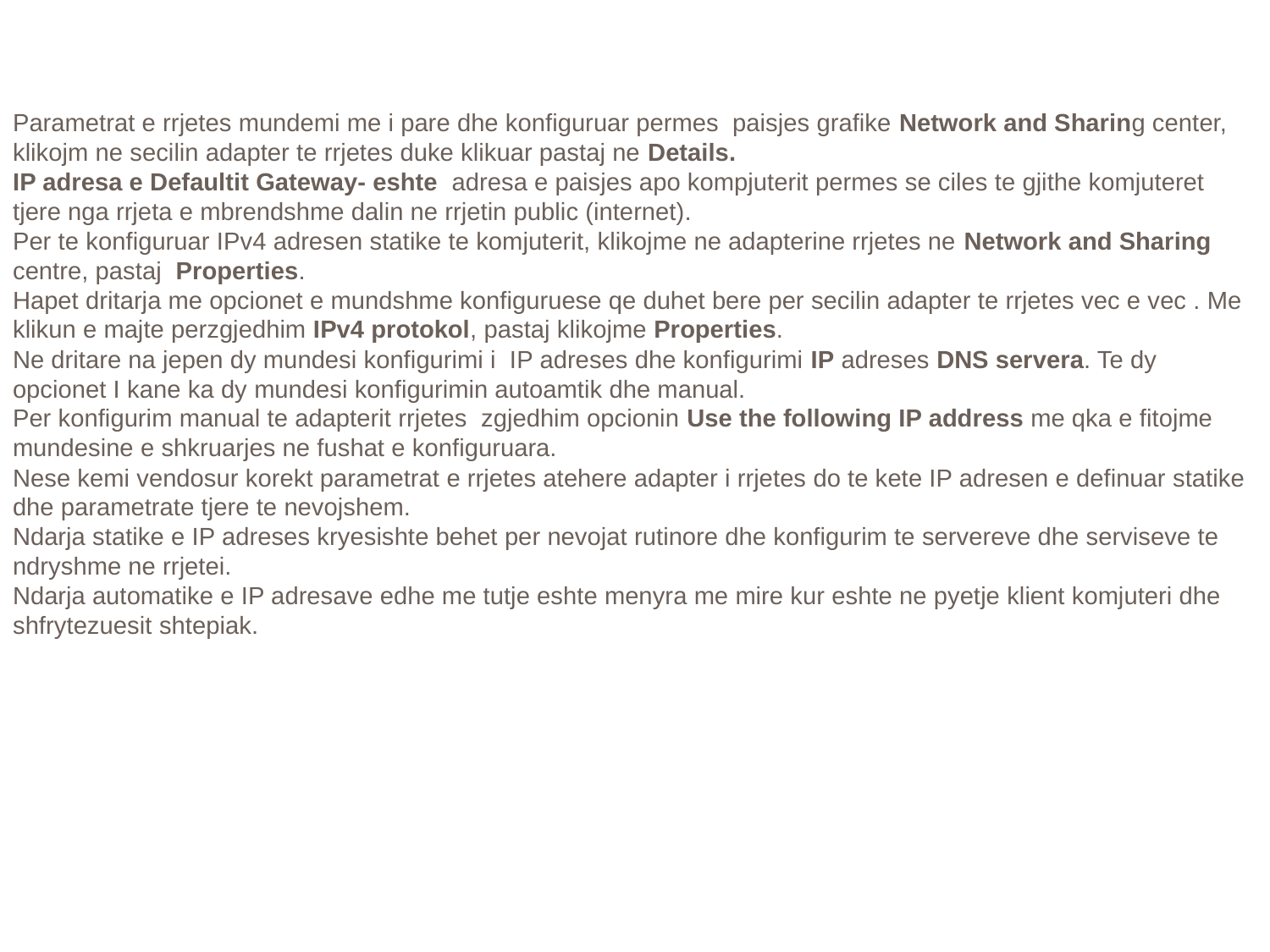

Parametrat e rrjetes mundemi me i pare dhe konfiguruar permes  paisjes grafike Network and Sharing center, klikojm ne secilin adapter te rrjetes duke klikuar pastaj ne Details.
IP adresa e Defaultit Gateway- eshte  adresa e paisjes apo kompjuterit permes se ciles te gjithe komjuteret tjere nga rrjeta e mbrendshme dalin ne rrjetin public (internet).
Per te konfiguruar IPv4 adresen statike te komjuterit, klikojme ne adapterine rrjetes ne Network and Sharing centre, pastaj  Properties.
Hapet dritarja me opcionet e mundshme konfiguruese qe duhet bere per secilin adapter te rrjetes vec e vec . Me klikun e majte perzgjedhim IPv4 protokol, pastaj klikojme Properties.
Ne dritare na jepen dy mundesi konfigurimi i  IP adreses dhe konfigurimi IP adreses DNS servera. Te dy opcionet I kane ka dy mundesi konfigurimin autoamtik dhe manual.
Per konfigurim manual te adapterit rrjetes  zgjedhim opcionin Use the following IP address me qka e fitojme mundesine e shkruarjes ne fushat e konfiguruara.
Nese kemi vendosur korekt parametrat e rrjetes atehere adapter i rrjetes do te kete IP adresen e definuar statike dhe parametrate tjere te nevojshem.
Ndarja statike e IP adreses kryesishte behet per nevojat rutinore dhe konfigurim te servereve dhe serviseve te ndryshme ne rrjetei.
Ndarja automatike e IP adresave edhe me tutje eshte menyra me mire kur eshte ne pyetje klient komjuteri dhe shfrytezuesit shtepiak.